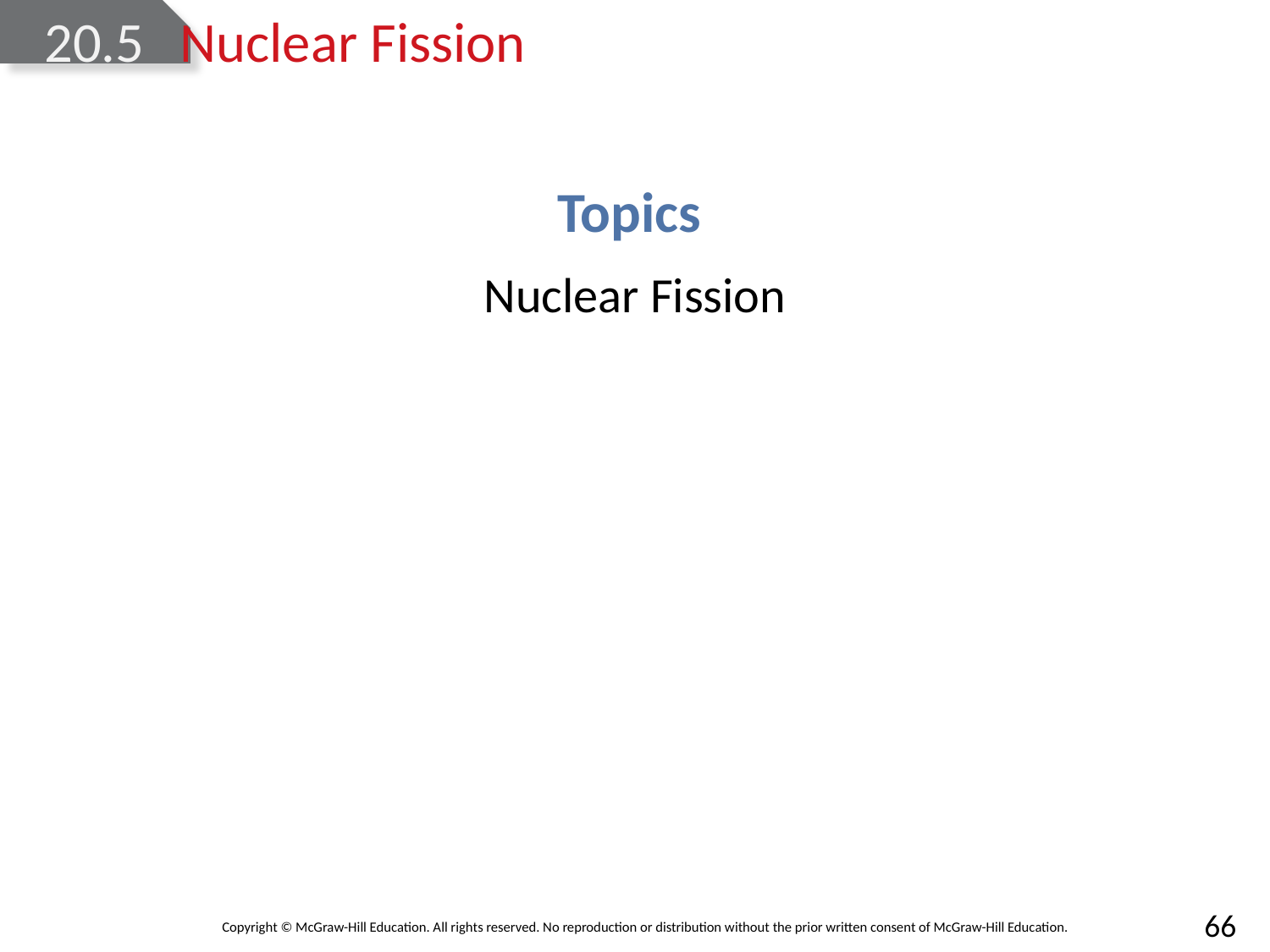

# 20.5	Nuclear Fission
Topics
Nuclear Fission